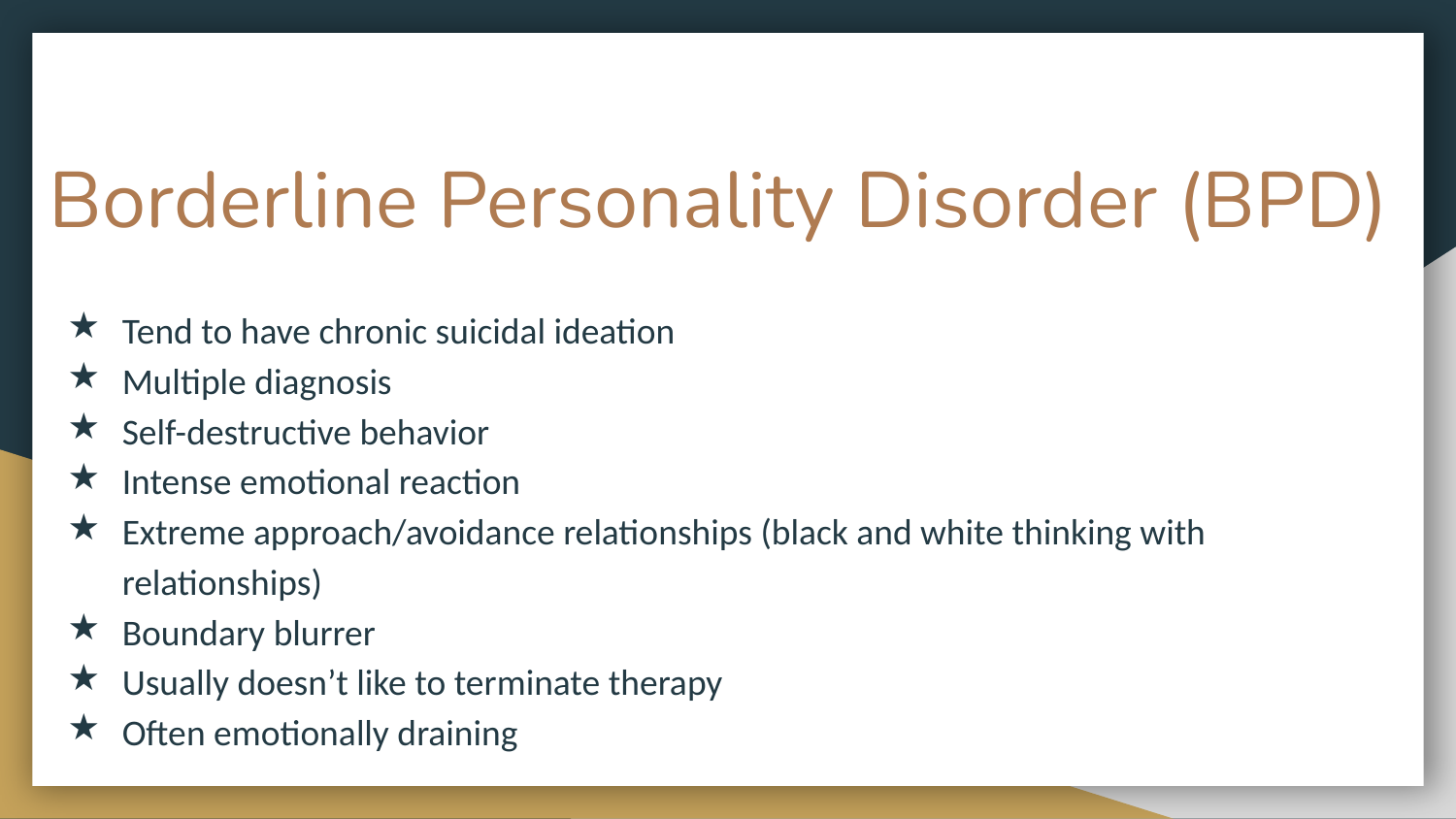

# Borderline Personality Disorder (BPD)
Tend to have chronic suicidal ideation
Multiple diagnosis
Self-destructive behavior
Intense emotional reaction
Extreme approach/avoidance relationships (black and white thinking with relationships)
Boundary blurrer
Usually doesn’t like to terminate therapy
Often emotionally draining